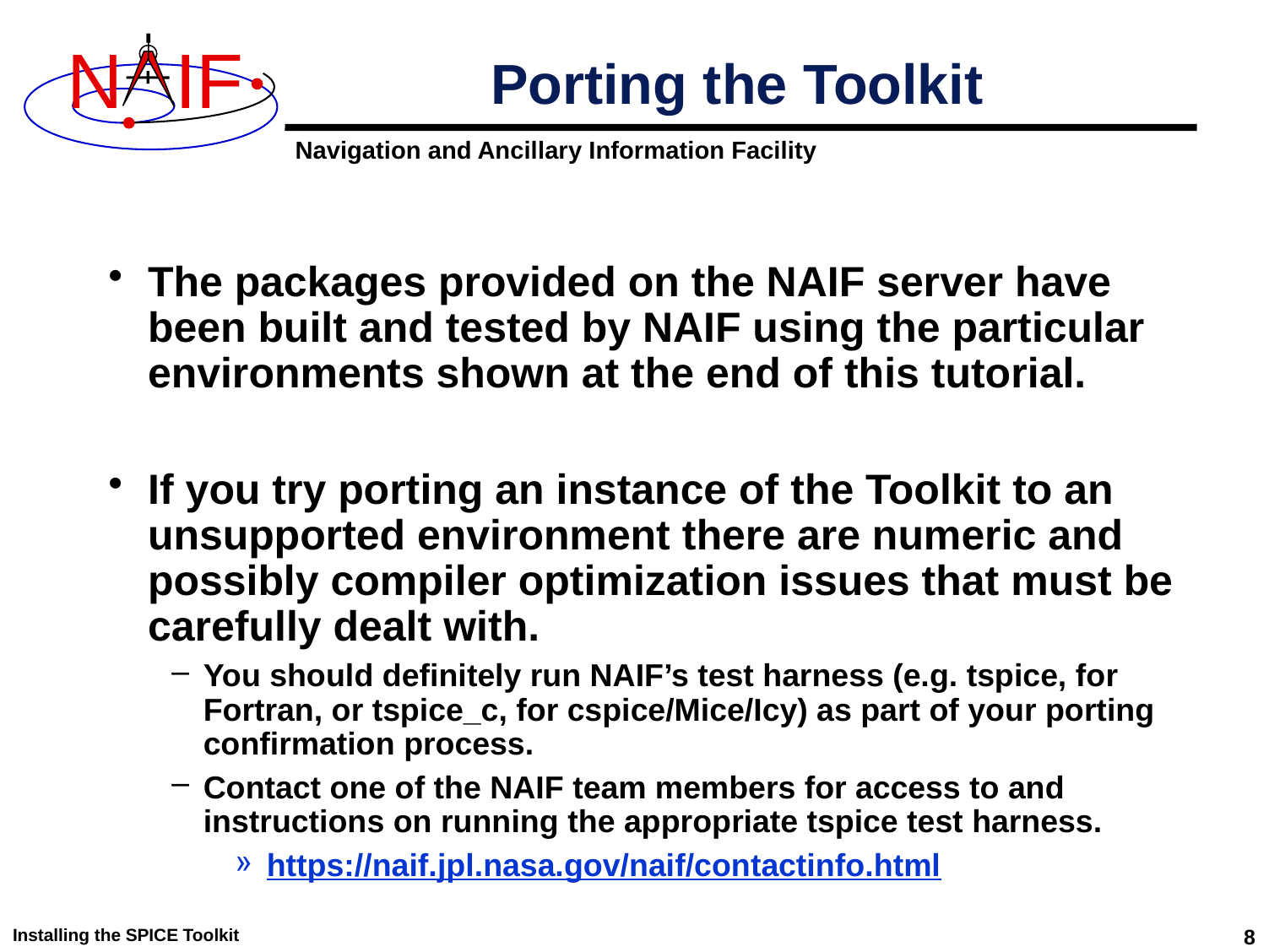

# Porting the Toolkit
The packages provided on the NAIF server have been built and tested by NAIF using the particular environments shown at the end of this tutorial.

If you try porting an instance of the Toolkit to an unsupported environment there are numeric and possibly compiler optimization issues that must be carefully dealt with.
You should definitely run NAIF’s test harness (e.g. tspice, for Fortran, or tspice_c, for cspice/Mice/Icy) as part of your porting confirmation process.
Contact one of the NAIF team members for access to and instructions on running the appropriate tspice test harness.
https://naif.jpl.nasa.gov/naif/contactinfo.html

Installing the SPICE Toolkit
8